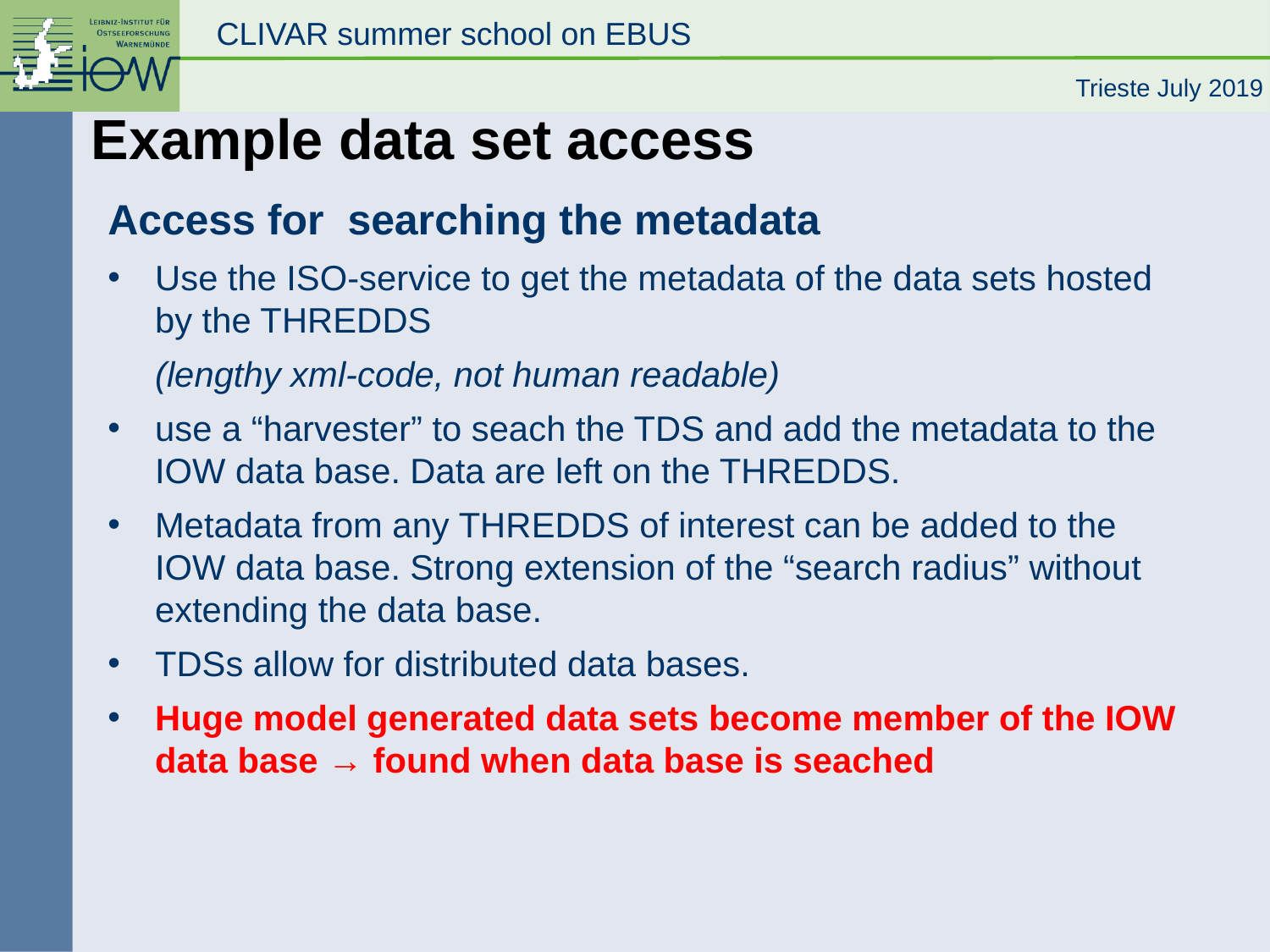

Example data set access
Access for  searching the metadata
Use the ISO-service to get the metadata of the data sets hosted by the THREDDS
	(lengthy xml-code, not human readable)
use a “harvester” to seach the TDS and add the metadata to the IOW data base. Data are left on the THREDDS.
Metadata from any THREDDS of interest can be added to the IOW data base. Strong extension of the “search radius” without extending the data base.
TDSs allow for distributed data bases.
Huge model generated data sets become member of the IOW data base → found when data base is seached